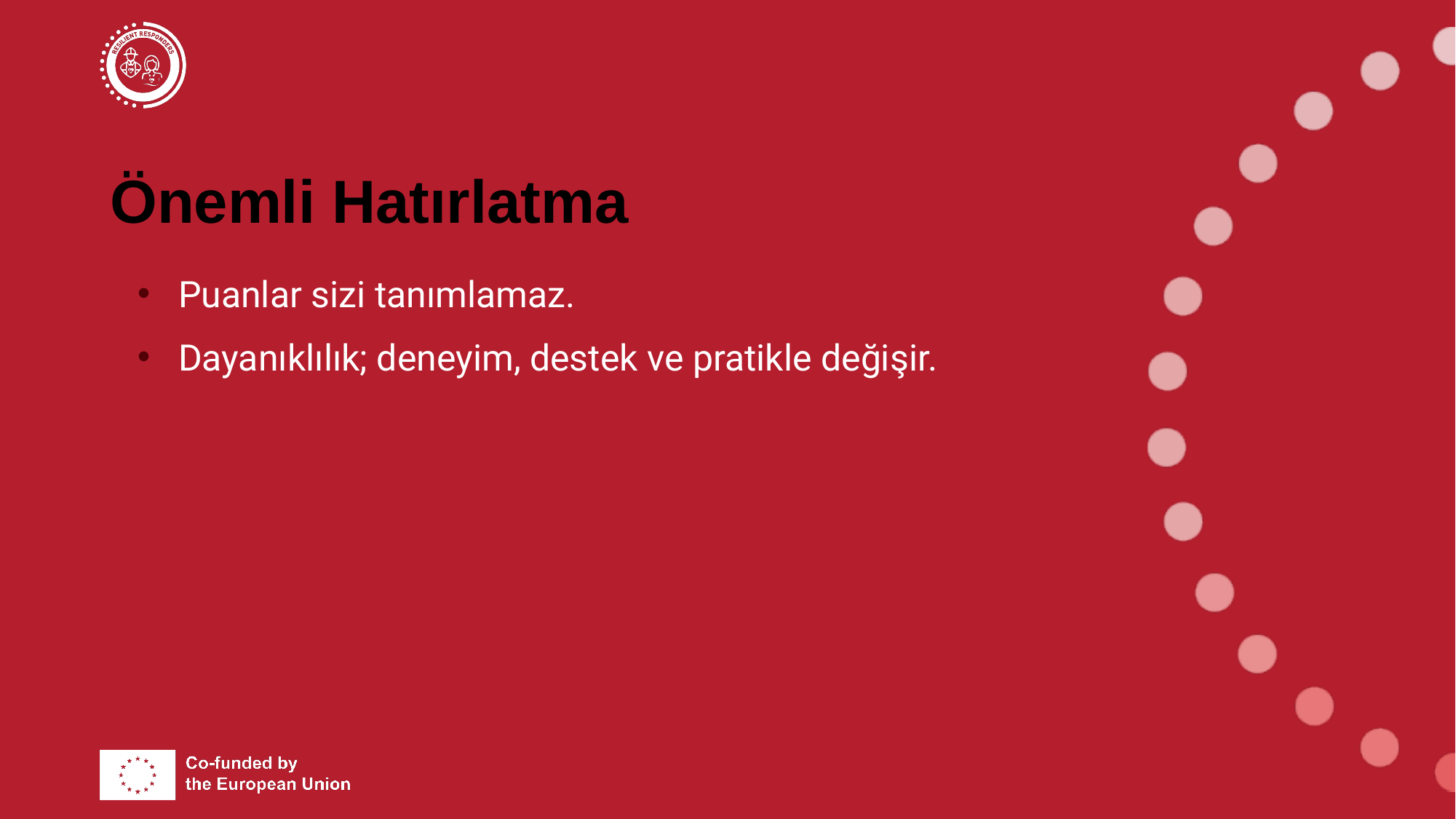

# Önemli Hatırlatma
Puanlar sizi tanımlamaz.
Dayanıklılık; deneyim, destek ve pratikle değişir.